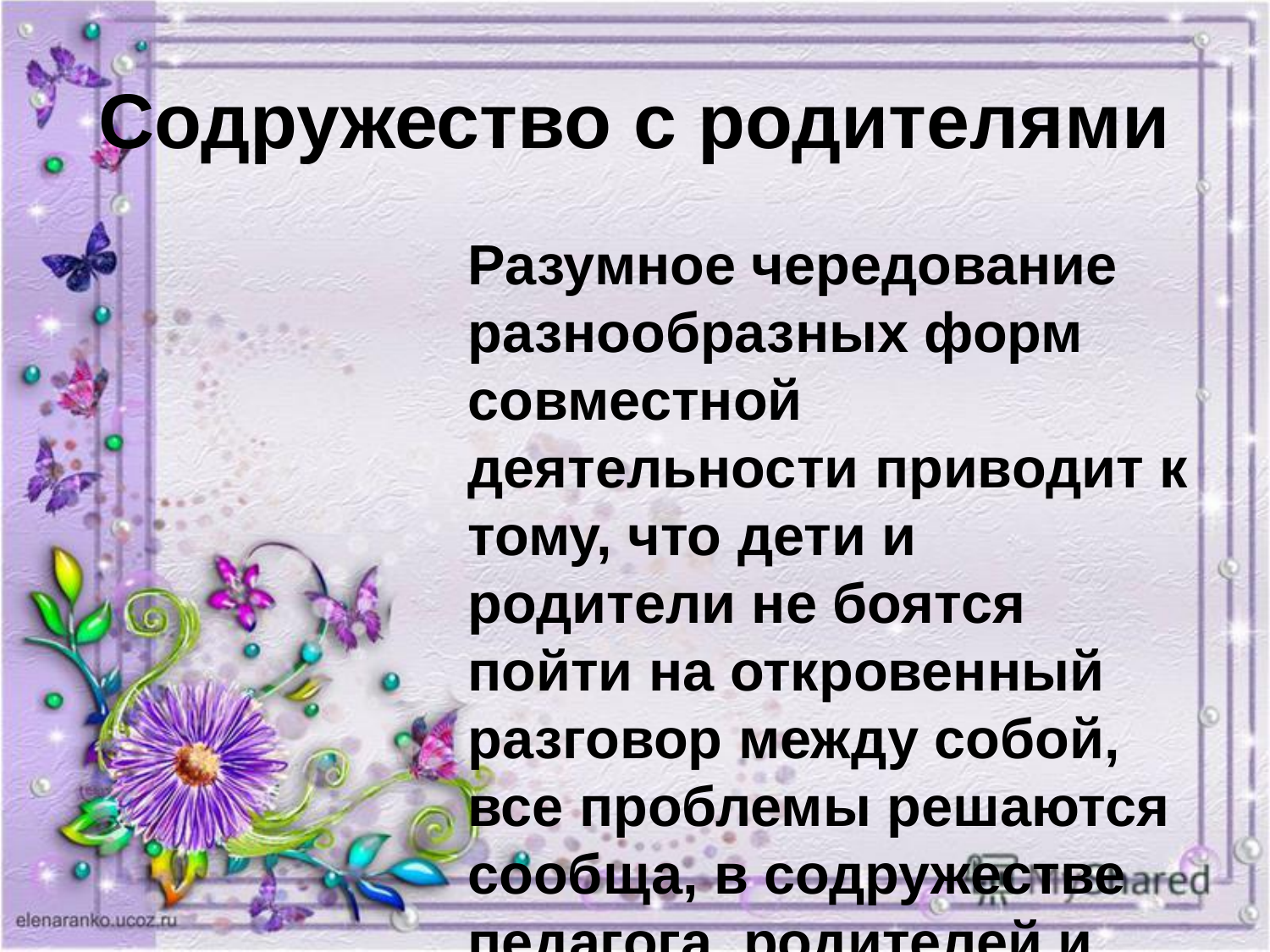

# Содружество с родителями
Разумное чередование разнообразных форм совместной деятельности приводит к тому, что дети и родители не боятся пойти на откровенный разговор между собой, все проблемы решаются сообща, в содружестве педагога, родителей и детей